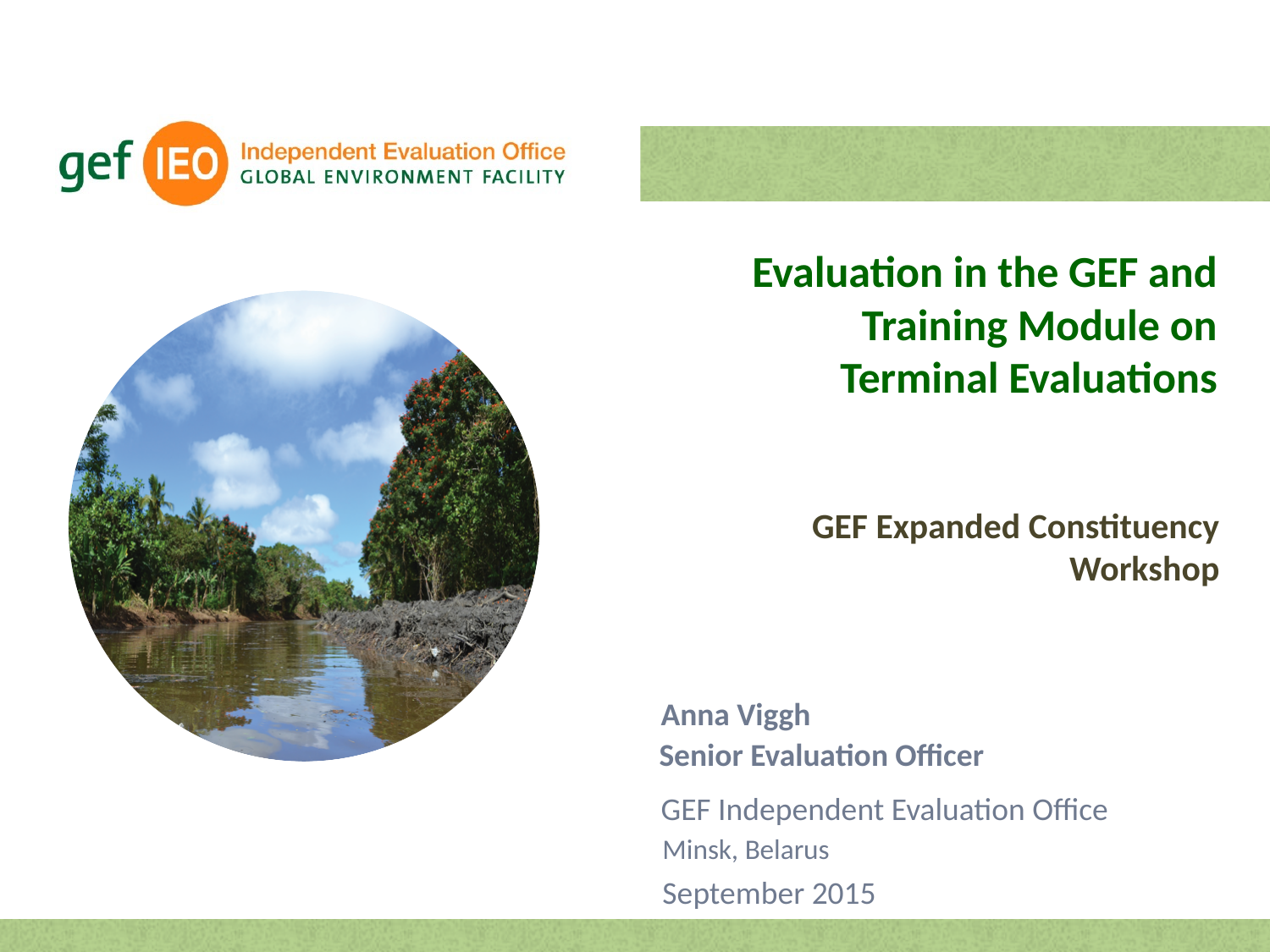

Evaluation in the GEF and
Training Module on
Terminal Evaluations
GEF Expanded Constituency Workshop
Anna Viggh
Senior Evaluation Officer
GEF Independent Evaluation Office
Minsk, Belarus
September 2015